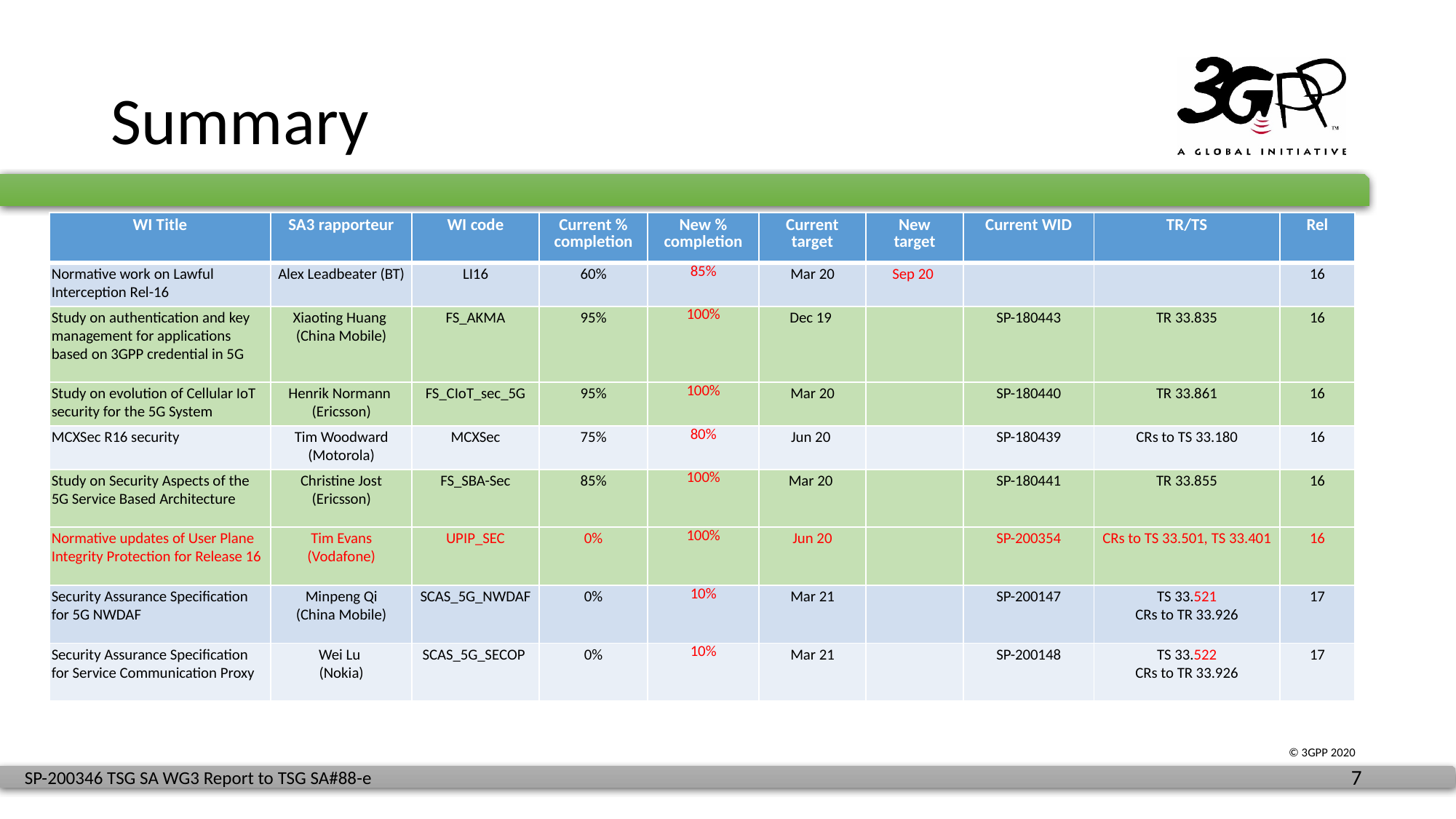

# Summary
| WI Title | SA3 rapporteur | WI code | Current % completion | New % completion | Current target | New target | Current WID | TR/TS | Rel |
| --- | --- | --- | --- | --- | --- | --- | --- | --- | --- |
| Normative work on Lawful Interception Rel-16 | Alex Leadbeater (BT) | LI16 | 60% | 85% | Mar 20 | Sep 20 |  |  | 16 |
| Study on authentication and key management for applications based on 3GPP credential in 5G | Xiaoting Huang (China Mobile) | FS\_AKMA | 95% | 100% | Dec 19 |  | SP-180443 | TR 33.835 | 16 |
| Study on evolution of Cellular IoT security for the 5G System | Henrik Normann (Ericsson) | FS\_CIoT\_sec\_5G | 95% | 100% | Mar 20 |  | SP-180440 | TR 33.861 | 16 |
| MCXSec R16 security | Tim Woodward (Motorola) | MCXSec | 75% | 80% | Jun 20 |  | SP-180439 | CRs to TS 33.180 | 16 |
| Study on Security Aspects of the 5G Service Based Architecture | Christine Jost (Ericsson) | FS\_SBA-Sec | 85% | 100% | Mar 20 |  | SP-180441 | TR 33.855 | 16 |
| Normative updates of User Plane Integrity Protection for Release 16 | Tim Evans (Vodafone) | UPIP\_SEC | 0% | 100% | Jun 20 |  | SP-200354 | CRs to TS 33.501, TS 33.401 | 16 |
| Security Assurance Specification for 5G NWDAF | Minpeng Qi (China Mobile) | SCAS\_5G\_NWDAF | 0% | 10% | Mar 21 |  | SP-200147 | TS 33.521 CRs to TR 33.926 | 17 |
| Security Assurance Specification for Service Communication Proxy | Wei Lu (Nokia) | SCAS\_5G\_SECOP | 0% | 10% | Mar 21 |  | SP-200148 | TS 33.522 CRs to TR 33.926 | 17 |